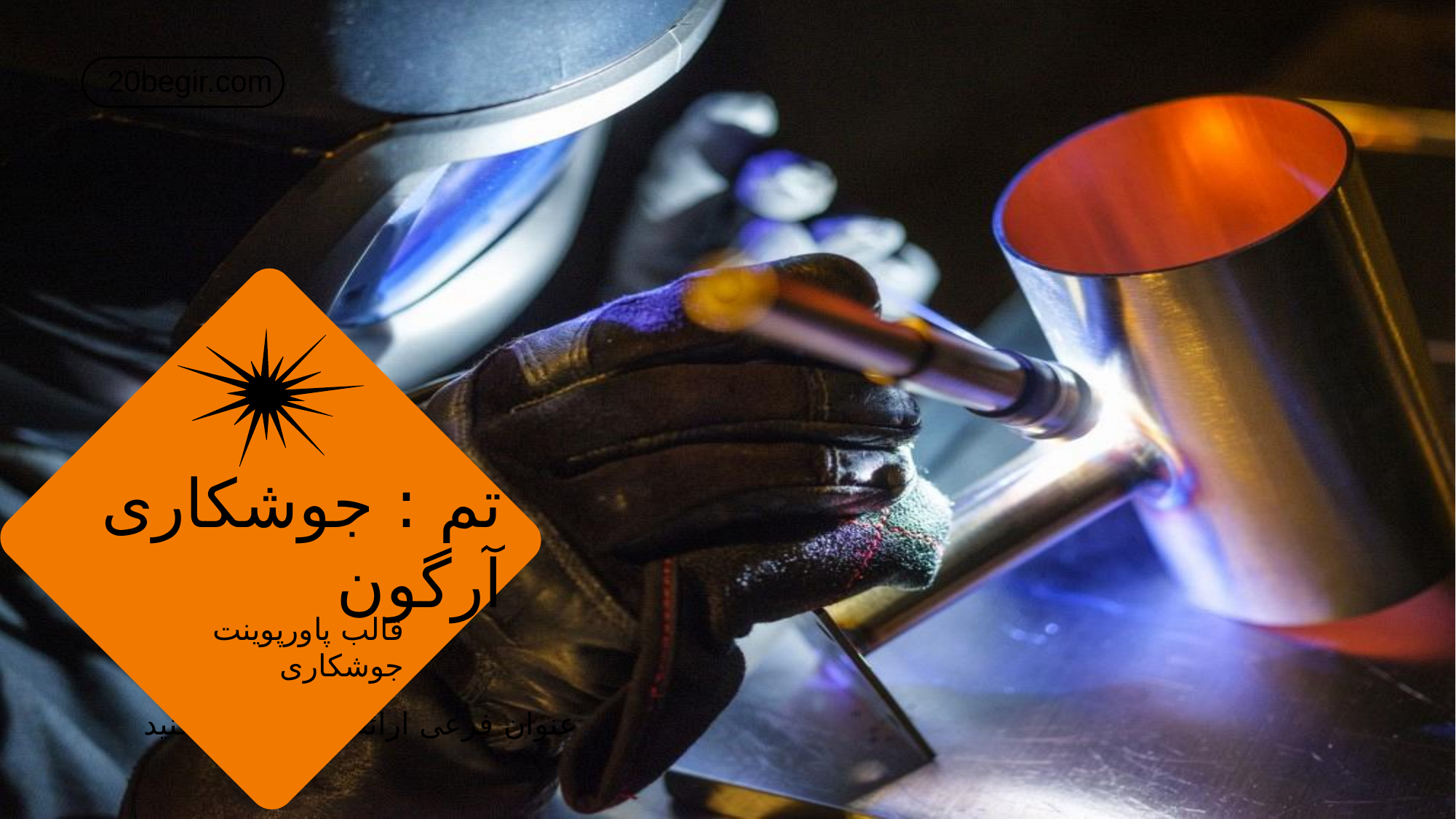

20begir.com

تم : جوشکاری آرگون
قالب پاورپوینت جوشکاری
عنوان فرعی ارائه خود را وارد کنید